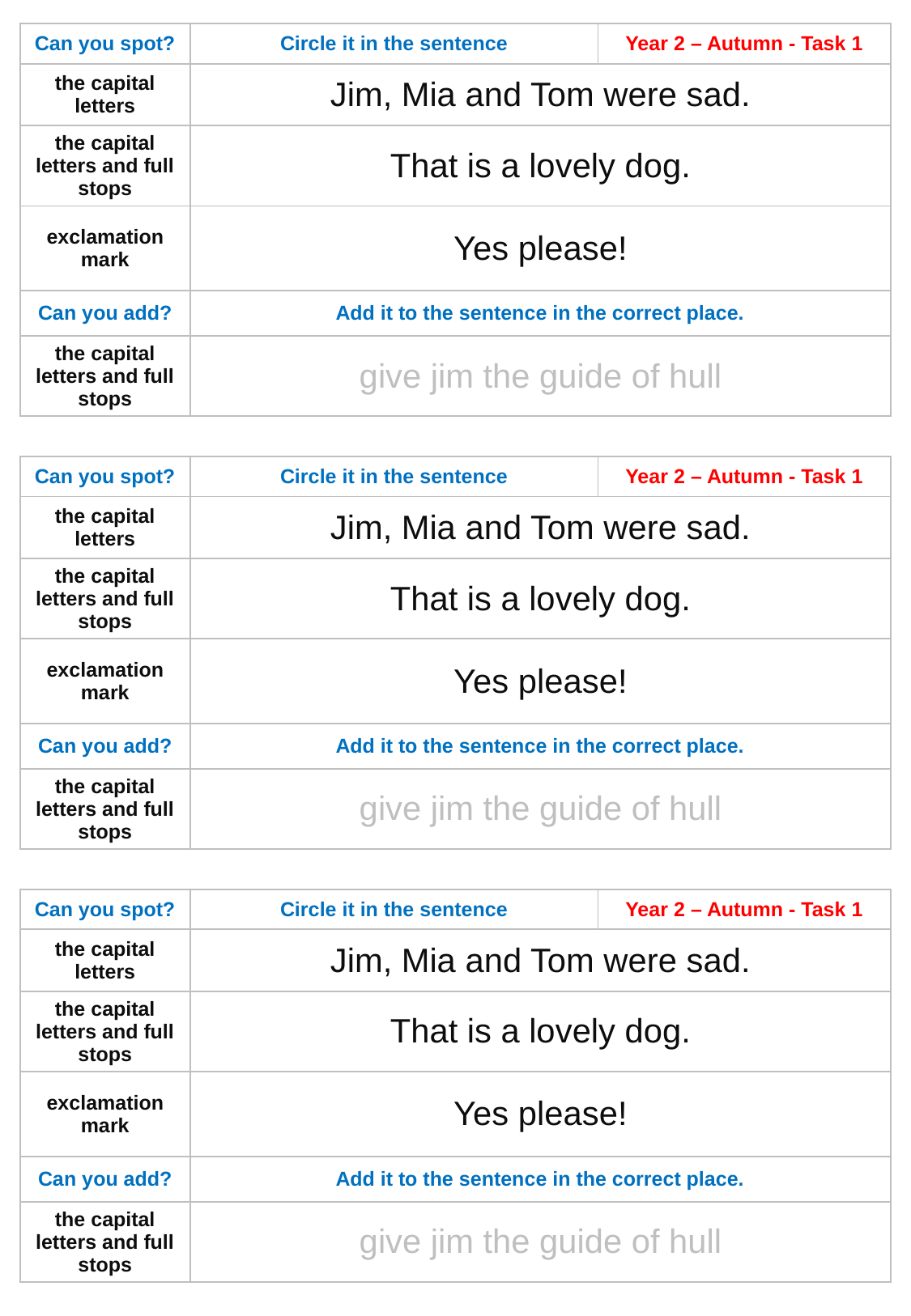

| Can you spot? | Circle it in the sentence | Year 2 – Autumn - Task 1 |
| --- | --- | --- |
| the capital letters | Jim, Mia and Tom were sad. |  |
| the capital letters and full stops | That is a lovely dog. |  |
| exclamation mark | Yes please! |  |
| Can you add? | Add it to the sentence in the correct place. |  |
| the capital letters and full stops | give jim the guide of hull |  |
| Can you spot? | Circle it in the sentence | Year 2 – Autumn - Task 1 |
| --- | --- | --- |
| the capital letters | Jim, Mia and Tom were sad. |  |
| the capital letters and full stops | That is a lovely dog. |  |
| exclamation mark | Yes please! |  |
| Can you add? | Add it to the sentence in the correct place. |  |
| the capital letters and full stops | give jim the guide of hull |  |
| Can you spot? | Circle it in the sentence | Year 2 – Autumn - Task 1 |
| --- | --- | --- |
| the capital letters | Jim, Mia and Tom were sad. |  |
| the capital letters and full stops | That is a lovely dog. |  |
| exclamation mark | Yes please! |  |
| Can you add? | Add it to the sentence in the correct place. |  |
| the capital letters and full stops | give jim the guide of hull |  |